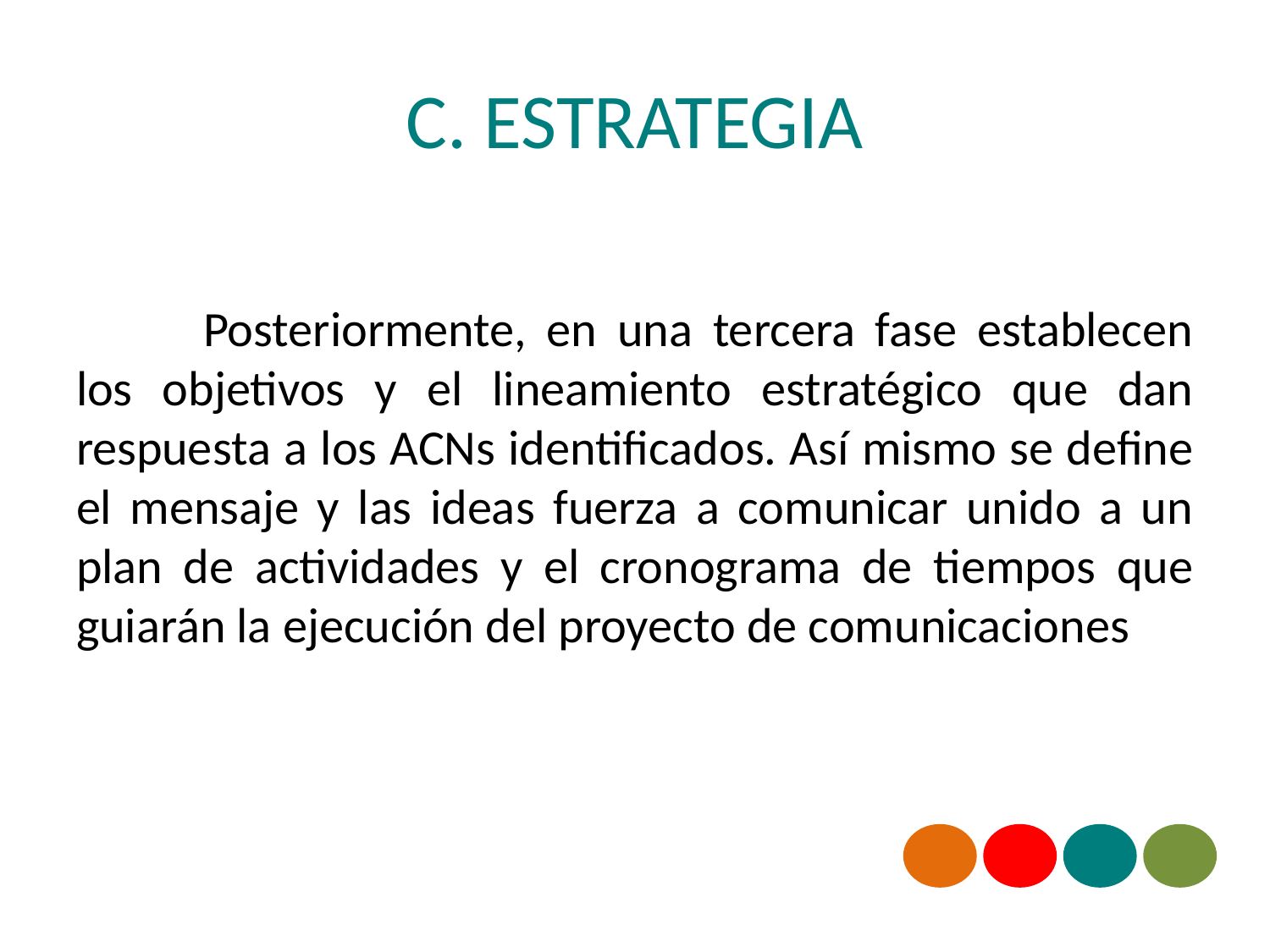

# C. ESTRATEGIA

	Posteriormente, en una tercera fase establecen los objetivos y el lineamiento estratégico que dan respuesta a los ACNs identificados. Así mismo se define el mensaje y las ideas fuerza a comunicar unido a un plan de actividades y el cronograma de tiempos que guiarán la ejecución del proyecto de comunicaciones